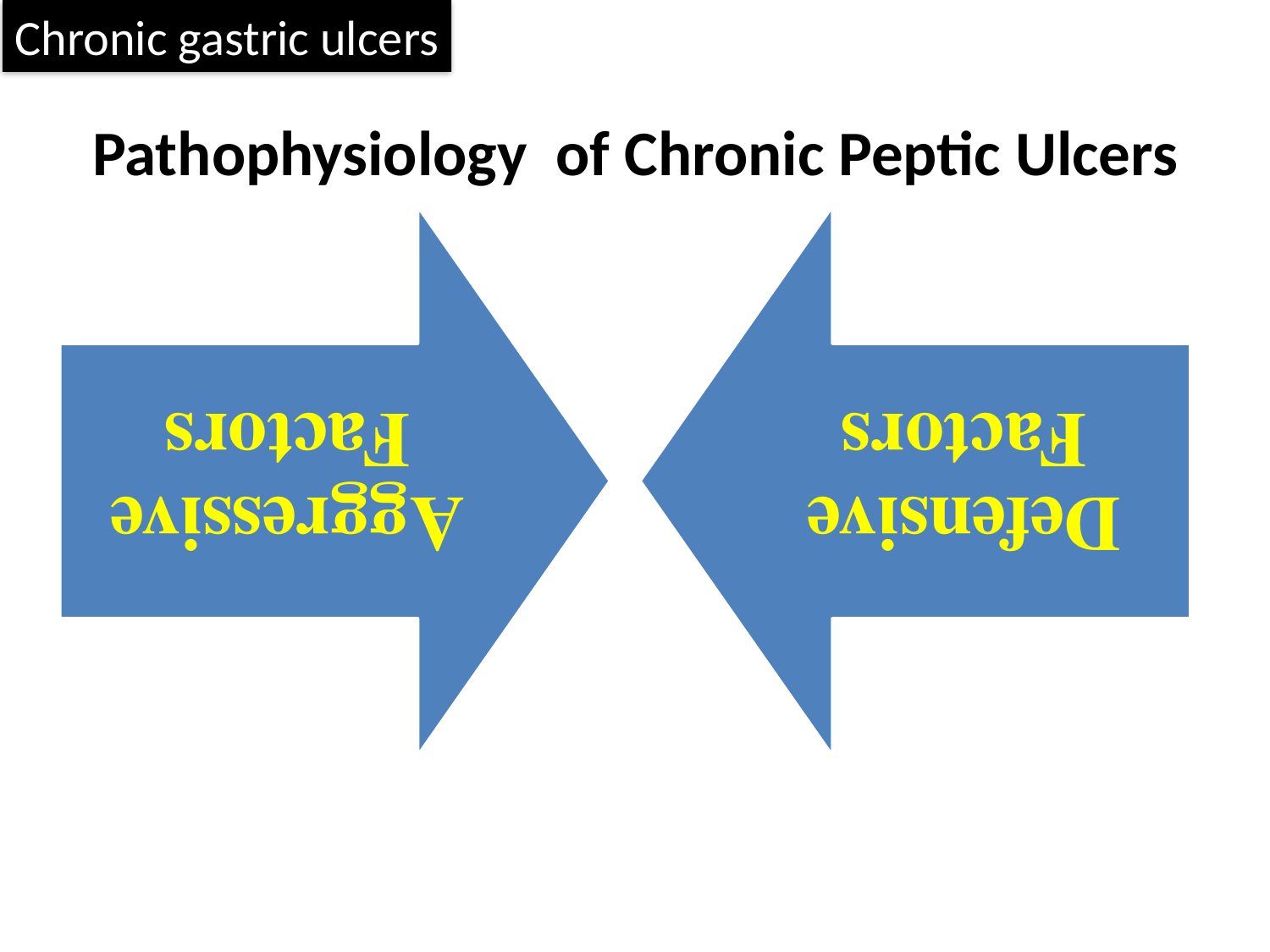

Chronic gastric ulcers

Pathophysiology  of Chronic Peptic Ulcers
Aggressive Factors
Defensive Factors